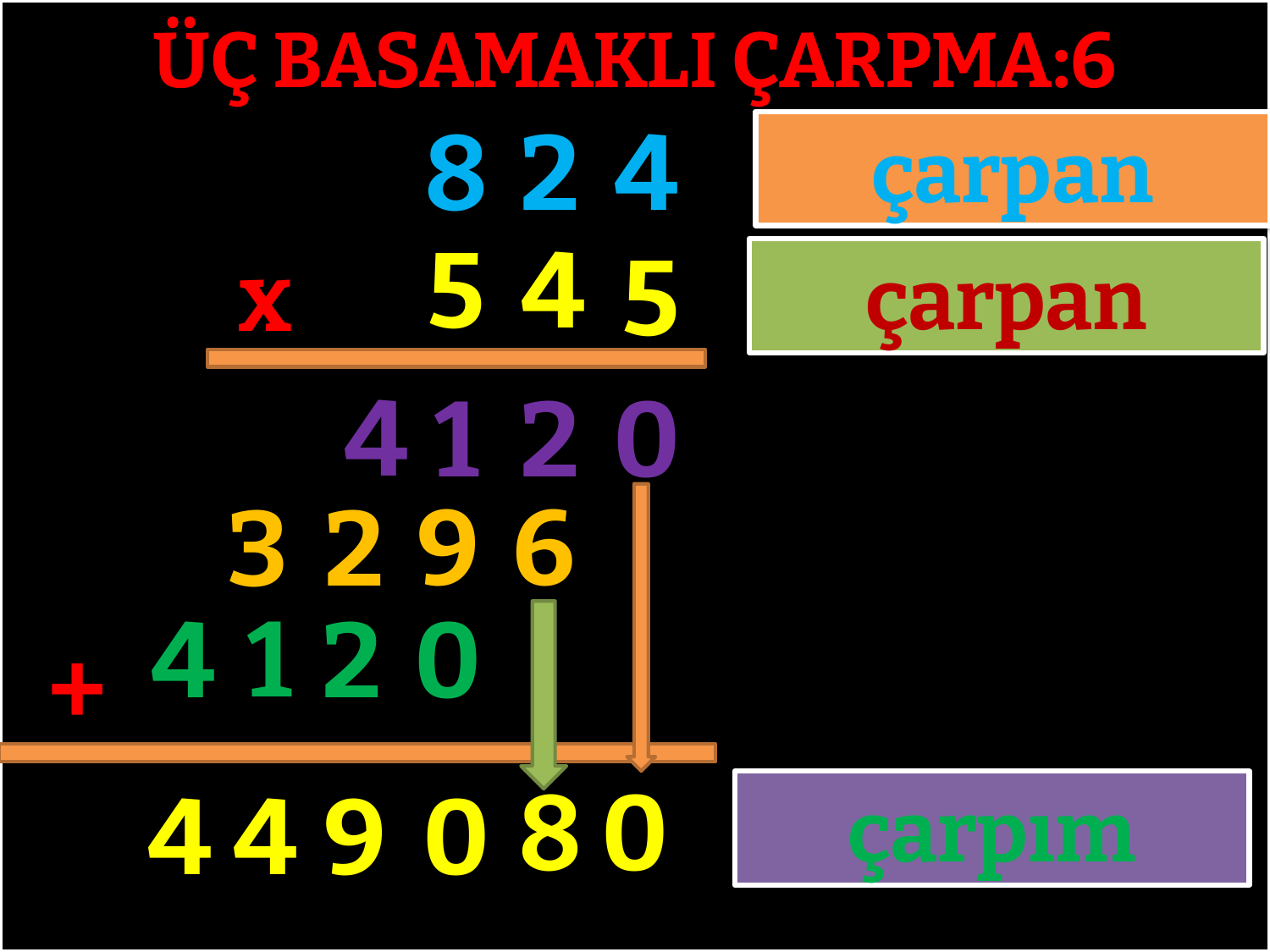

ÜÇ BASAMAKLI ÇARPMA:6
8
2
4
çarpan
5
4
5
x
çarpan
#

4
2
1
0
9
6
3
2

1
4
2
0

+

8
0
4
9
4
0
çarpım